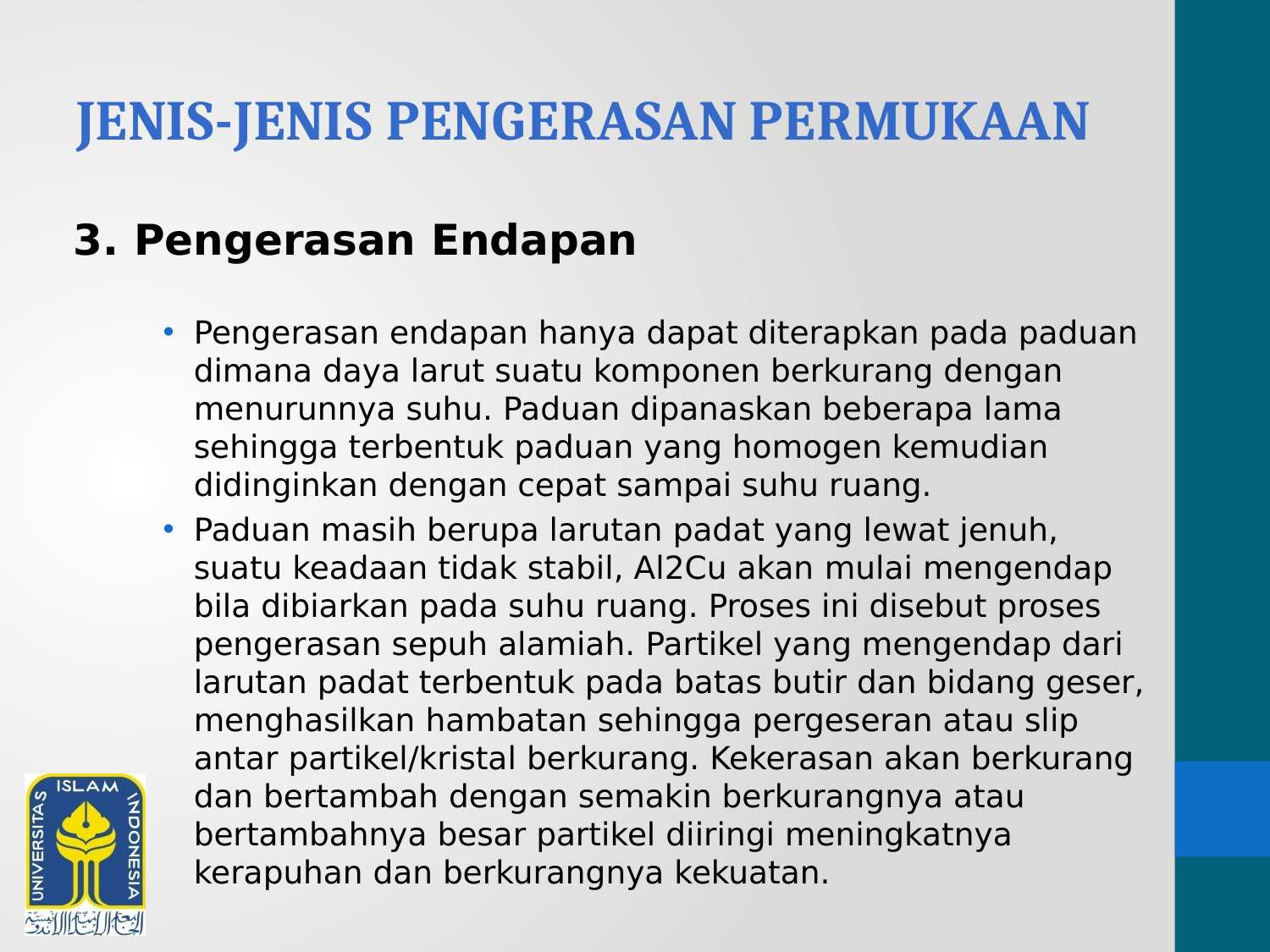

# Jenis-jenis pengerasan permukaan
3. Pengerasan Endapan
Pengerasan endapan hanya dapat diterapkan pada paduan dimana daya larut suatu komponen berkurang dengan menurunnya suhu. Paduan dipanaskan beberapa lama sehingga terbentuk paduan yang homogen kemudian didinginkan dengan cepat sampai suhu ruang.
Paduan masih berupa larutan padat yang lewat jenuh, suatu keadaan tidak stabil, Al2Cu akan mulai mengendap bila dibiarkan pada suhu ruang. Proses ini disebut proses pengerasan sepuh alamiah. Partikel yang mengendap dari larutan padat terbentuk pada batas butir dan bidang geser, menghasilkan hambatan sehingga pergeseran atau slip antar partikel/kristal berkurang. Kekerasan akan berkurang dan bertambah dengan semakin berkurangnya atau bertambahnya besar partikel diiringi meningkatnya kerapuhan dan berkurangnya kekuatan.